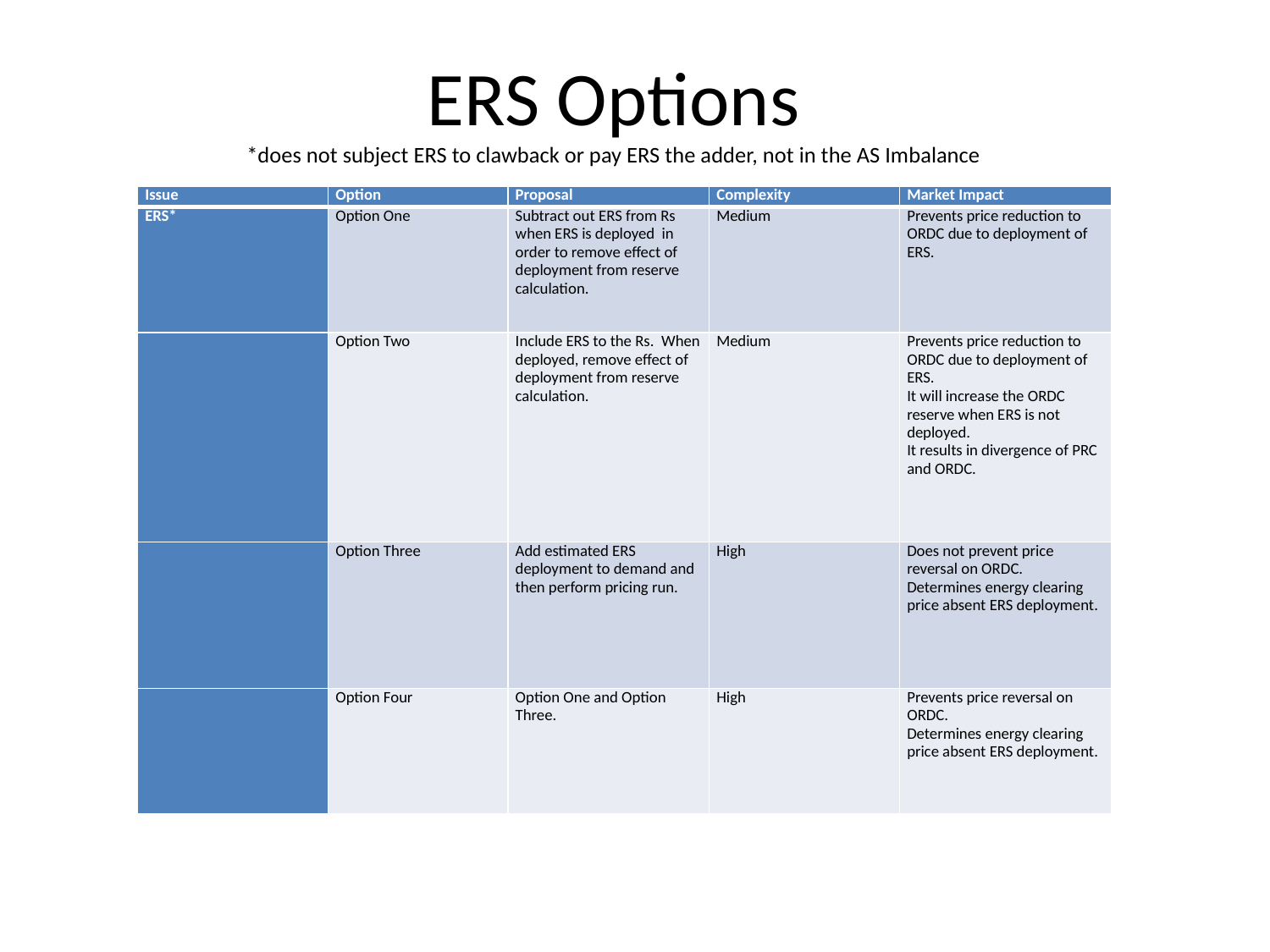

# ERS Options *does not subject ERS to clawback or pay ERS the adder, not in the AS Imbalance
| Issue | Option | Proposal | Complexity | Market Impact |
| --- | --- | --- | --- | --- |
| ERS\* | Option One | Subtract out ERS from Rs when ERS is deployed in order to remove effect of deployment from reserve calculation. | Medium | Prevents price reduction to ORDC due to deployment of ERS. |
|  | Option Two | Include ERS to the Rs. When deployed, remove effect of deployment from reserve calculation. | Medium | Prevents price reduction to ORDC due to deployment of ERS. It will increase the ORDC reserve when ERS is not deployed. It results in divergence of PRC and ORDC. |
|  | Option Three | Add estimated ERS deployment to demand and then perform pricing run. | High | Does not prevent price reversal on ORDC. Determines energy clearing price absent ERS deployment. |
|  | Option Four | Option One and Option Three. | High | Prevents price reversal on ORDC. Determines energy clearing price absent ERS deployment. |